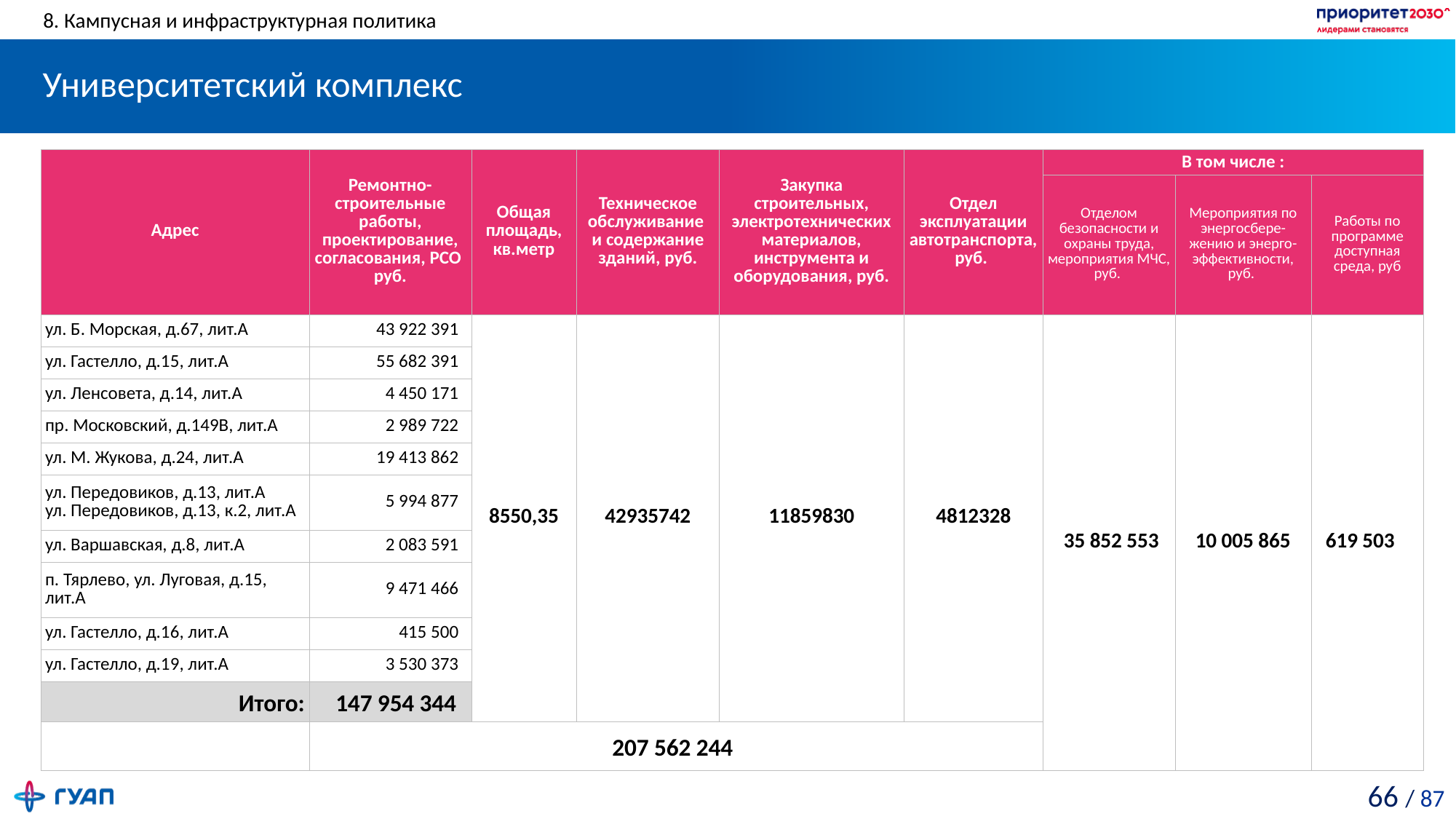

8. Кампусная и инфраструктурная политика
# Университетский комплекс
| Адрес | Ремонтно-строительные работы, проектирование, согласования, РСО руб. | Общая площадь, кв.метр | Техническое обслуживание и содержание зданий, руб. | Закупка строительных, электротехнических материалов, инструмента и оборудования, руб. | Отдел эксплуатации автотранспорта, руб. | В том числе : |  |  |
| --- | --- | --- | --- | --- | --- | --- | --- | --- |
|  |  |  |  |  |  | Отделом безопасности и охраны труда, мероприятия МЧС, руб. | Мероприятия по энергосбере-жению и энерго-эффективности, руб. | Работы по программе доступная среда, руб |
| ул. Б. Морская, д.67, лит.А | 43 922 391 | 8550,35 | 42935742 | 11859830 | 4812328 | 35 852 553 | 10 005 865 | 619 503 |
| ул. Гастелло, д.15, лит.А | 55 682 391 |  |  |  |  |  |  |  |
| ул. Ленсовета, д.14, лит.А | 4 450 171 |  |  |  |  |  |  |  |
| пр. Московский, д.149В, лит.А | 2 989 722 |  |  |  |  |  |  |  |
| ул. М. Жукова, д.24, лит.А | 19 413 862 |  |  |  |  |  |  |  |
| ул. Передовиков, д.13, лит.А ул. Передовиков, д.13, к.2, лит.А | 5 994 877 |  |  |  |  |  |  |  |
| ул. Варшавская, д.8, лит.А | 2 083 591 |  |  |  |  |  |  |  |
| п. Тярлево, ул. Луговая, д.15, лит.А | 9 471 466 |  |  |  |  |  |  |  |
| ул. Гастелло, д.16, лит.А | 415 500 |  |  |  |  |  |  |  |
| ул. Гастелло, д.19, лит.А | 3 530 373 |  |  |  |  |  |  |  |
| Итого: | 147 954 344 |  |  |  |  |  |  |  |
|  | 207 562 244 |  |  |  |  |  |  |  |
26 договоров